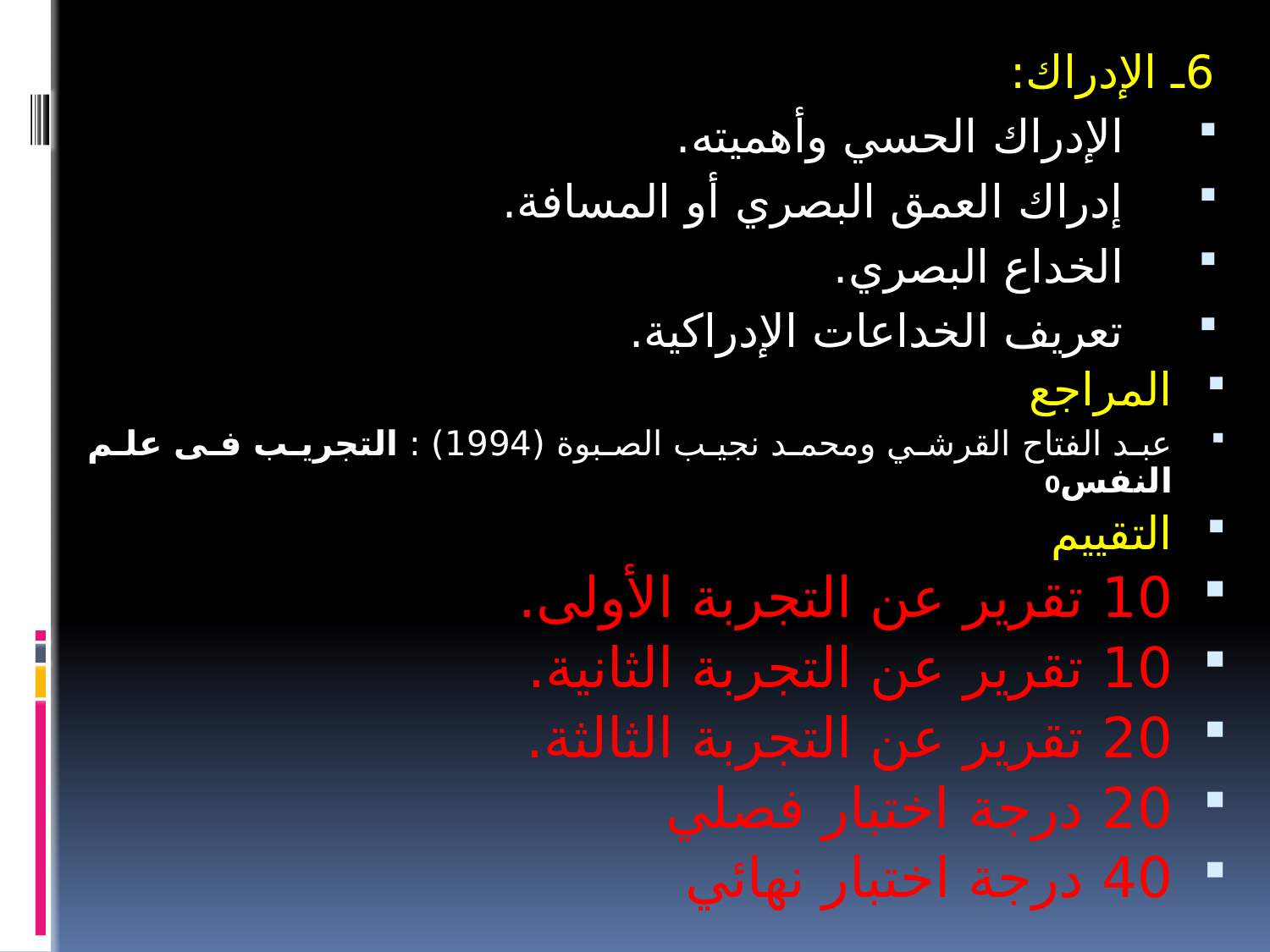

6ـ الإدراك:
الإدراك الحسي وأهميته.
إدراك العمق البصري أو المسافة.
الخداع البصري.
تعريف الخداعات الإدراكية.
المراجع
عبد الفتاح القرشي ومحمد نجيب الصبوة (1994) : التجريب فى علم النفس0
التقييم
10 تقرير عن التجربة الأولى.
10 تقرير عن التجربة الثانية.
20 تقرير عن التجربة الثالثة.
20 درجة اختبار فصلي
40 درجة اختبار نهائي